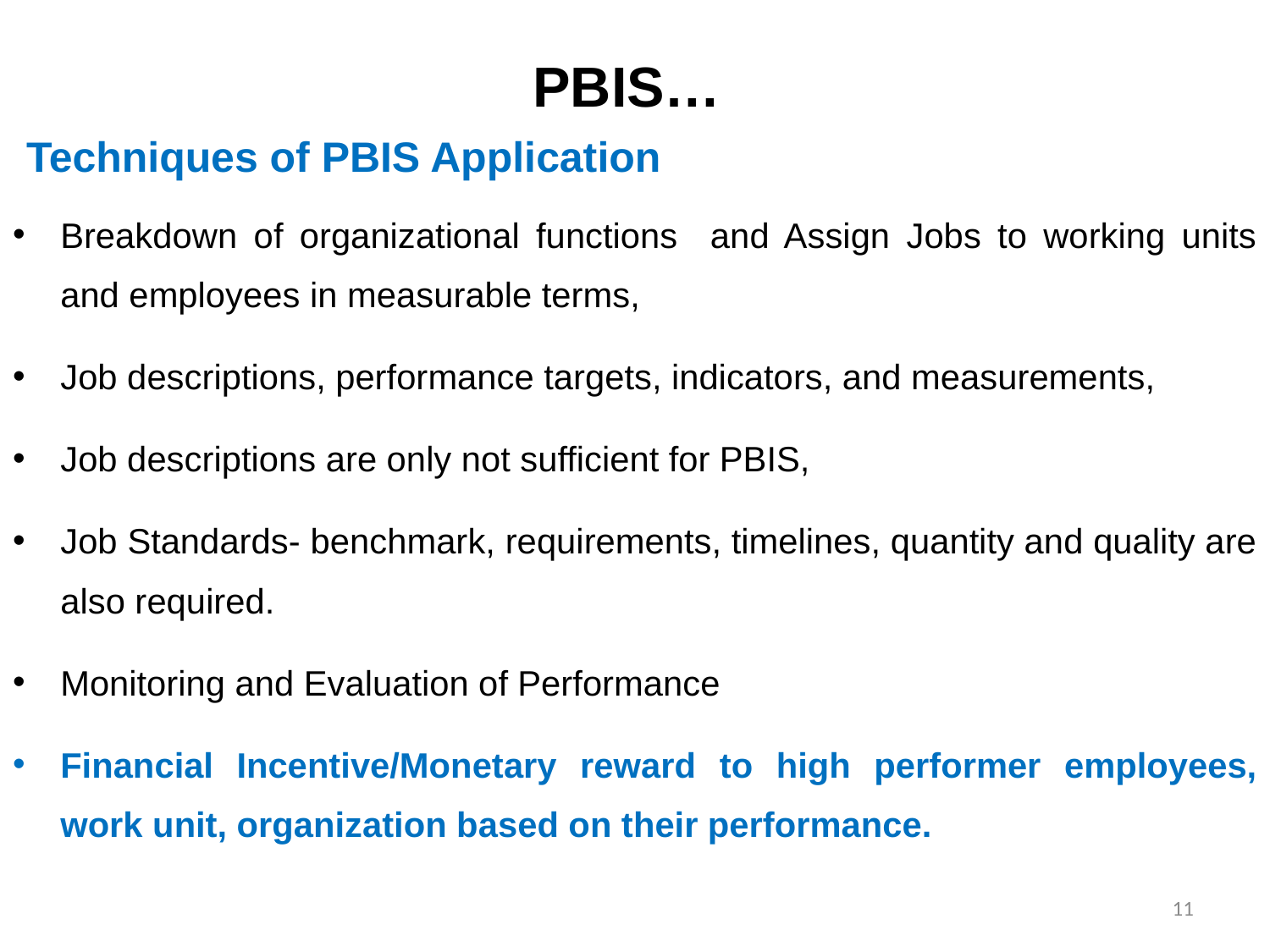

# PBIS…
 Techniques of PBIS Application
Breakdown of organizational functions  and Assign Jobs to working units and employees in measurable terms,
Job descriptions, performance targets, indicators, and measurements,
Job descriptions are only not sufficient for PBIS,
Job Standards- benchmark, requirements, timelines, quantity and quality are also required.
Monitoring and Evaluation of Performance
Financial Incentive/Monetary reward to high performer employees, work unit, organization based on their performance.
11